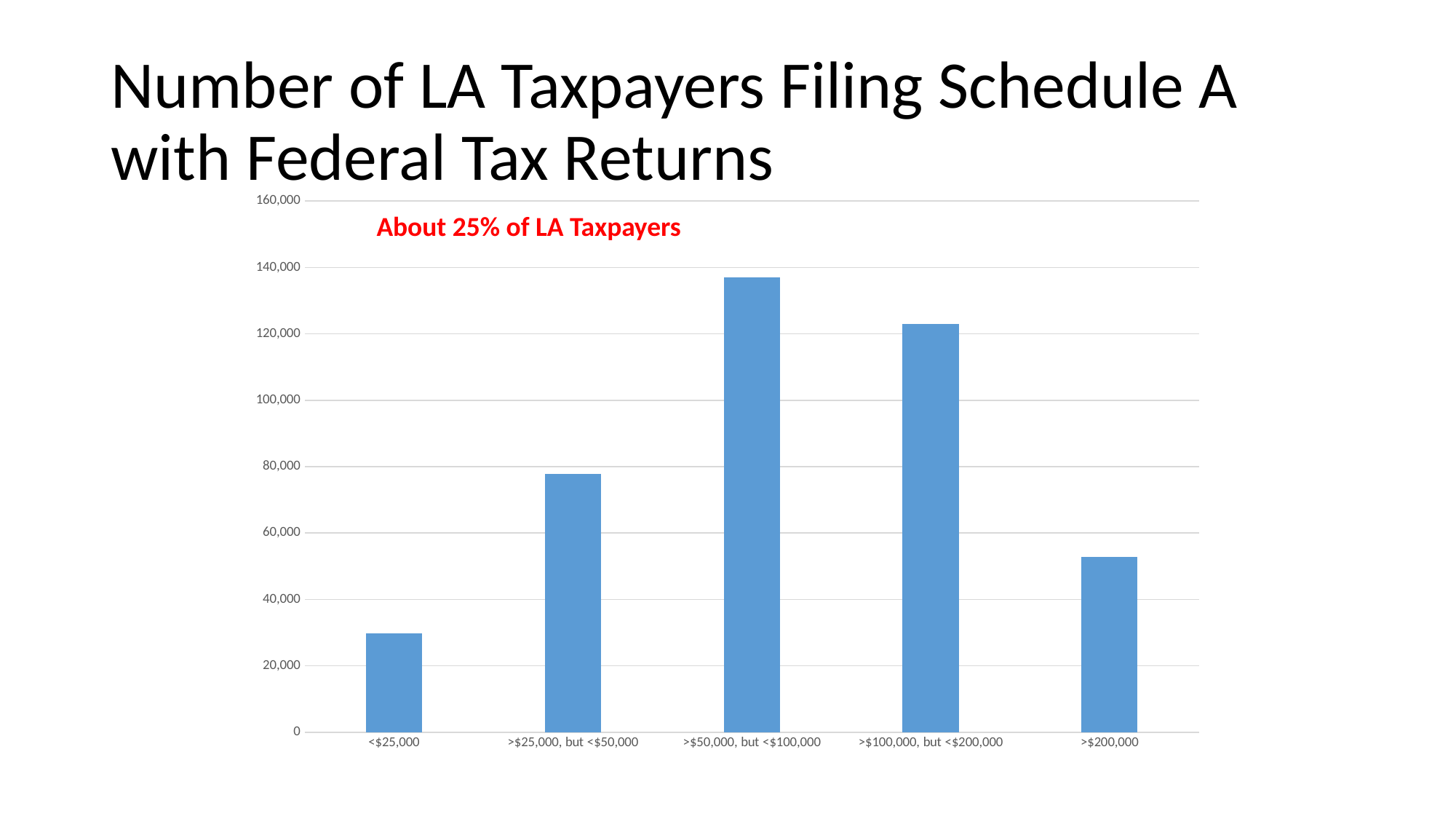

# Number of LA Taxpayers Filing Schedule A with Federal Tax Returns

### Chart

| Category | Number Filing Schedule A on Federal Return |
|---|---|
| <$25,000 | 29708.0 |
| >$25,000, but <$50,000 | 77725.0 |
| >$50,000, but <$100,000 | 136973.0 |
| >$100,000, but <$200,000 | 122962.0 |
| >$200,000 | 52884.0 |
About 25% of LA Taxpayers